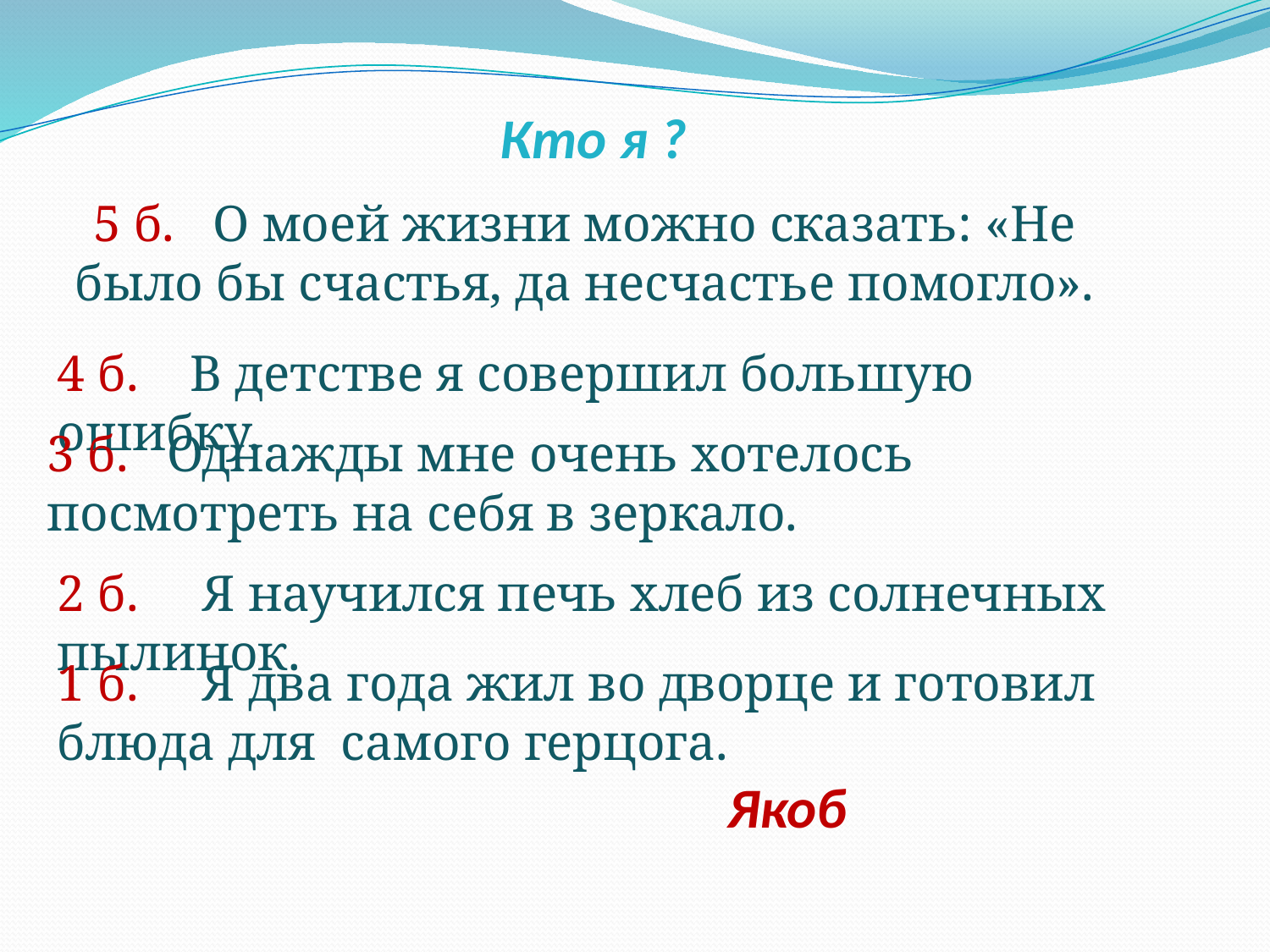

Кто я ?
5 б.   О моей жизни можно сказать: «Не было бы счастья, да несчастье помогло».
4 б.    В детстве я совершил большую ошибку.
3 б.   Однажды мне очень хотелось посмотреть на себя в зеркало.
2 б.     Я научился печь хлеб из солнечных пылинок.
1 б.     Я два года жил во дворце и готовил блюда для  самого герцога.
Якоб